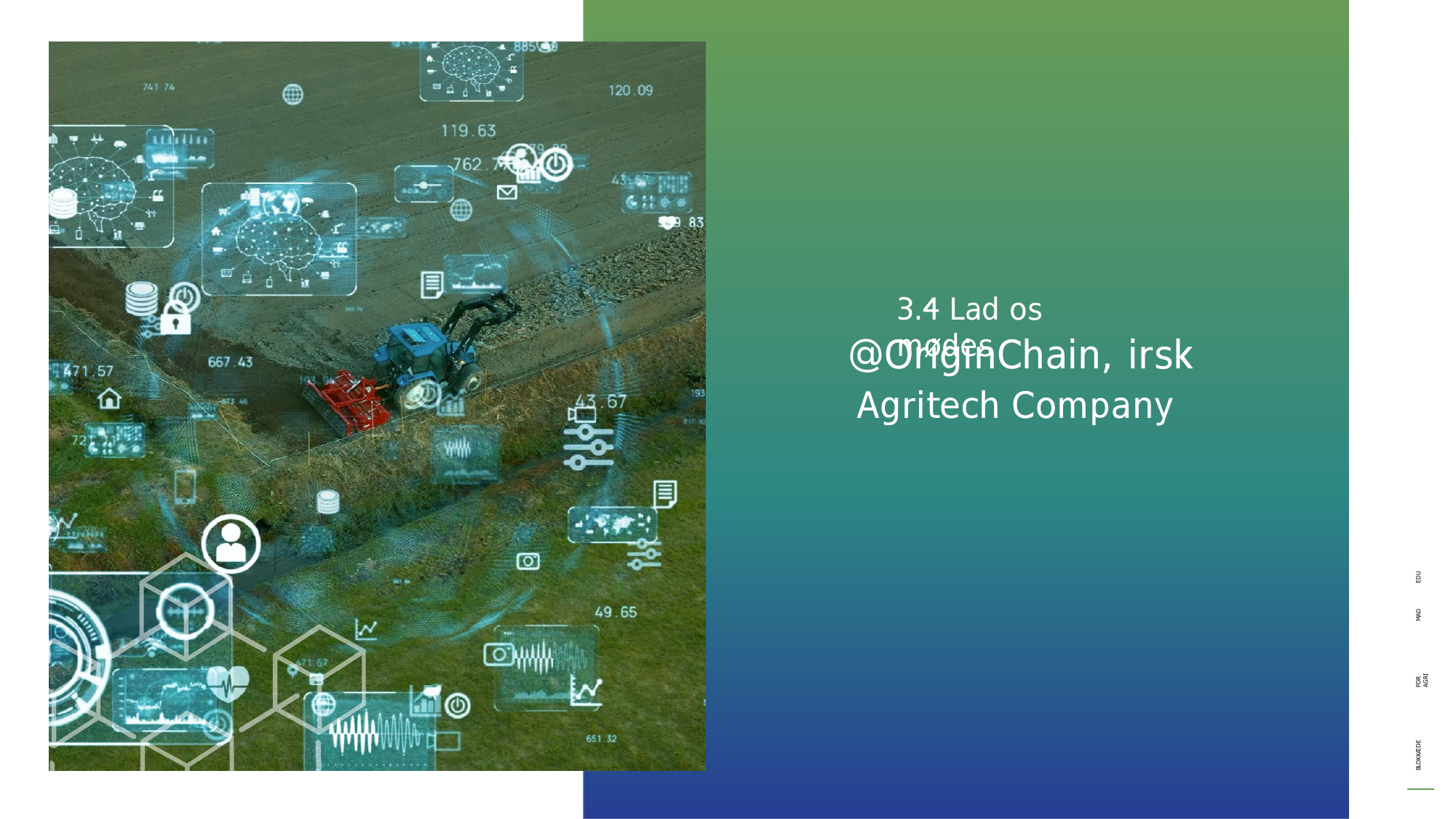

3.4 Lad os mødes
# @OriginChain, irsk
Agritech Company
EDU
MAD
FOR	AGRI
BLOKKÆDE